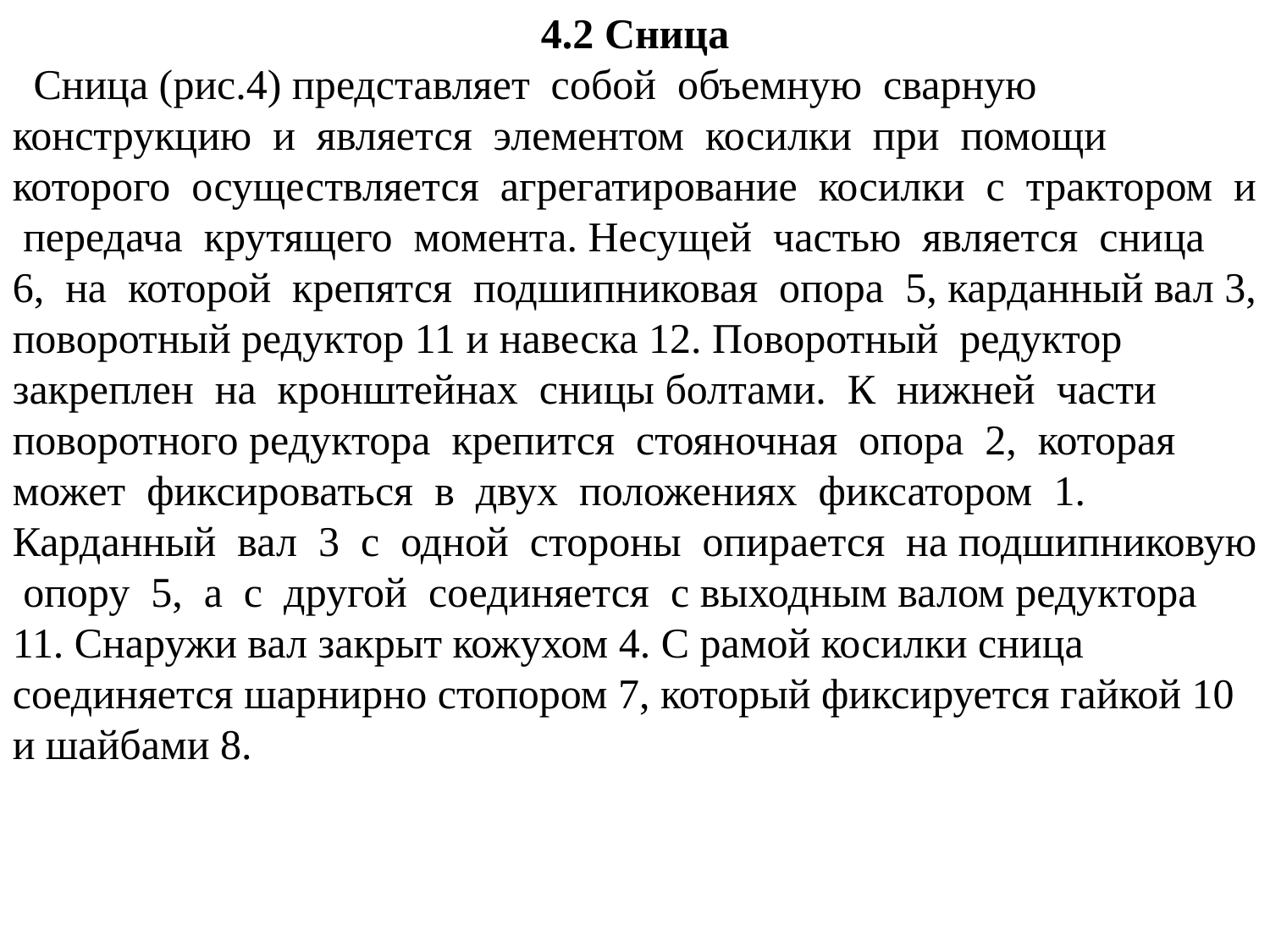

4.2 Сница
  Сница (рис.4) представляет  собой  объемную  сварную  конструкцию  и  является  элементом  косилки  при  помощи которого  осуществляется  агрегатирование  косилки  с  трактором  и  передача  крутящего  момента. Несущей  частью  является  сница  6,  на  которой  крепятся  подшипниковая  опора  5, карданный вал 3, поворотный редуктор 11 и навеска 12. Поворотный  редуктор  закреплен  на  кронштейнах  сницы болтами.  К  нижней  части  поворотного редуктора  крепится  стояночная  опора  2,  которая  может  фиксироваться  в  двух  положениях  фиксатором  1.
Карданный  вал  3  с  одной  стороны  опирается  на подшипниковую  опору  5,  а  с  другой  соединяется  с выходным валом редуктора 11. Снаружи вал закрыт кожухом 4. С рамой косилки сница соединяется шарнирно стопором 7, который фиксируется гайкой 10 и шайбами 8.